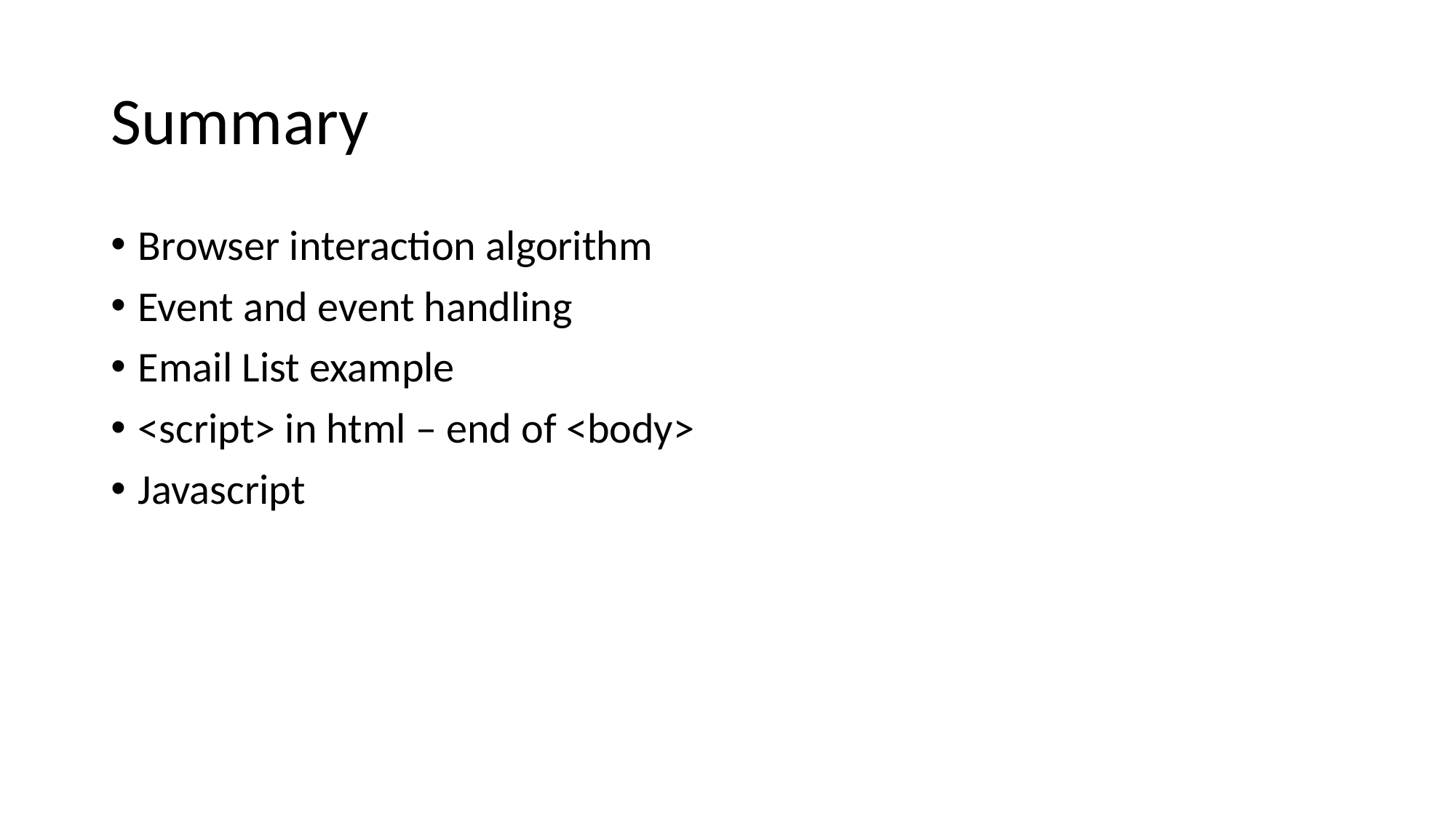

# Summary
Browser interaction algorithm
Event and event handling
Email List example
<script> in html – end of <body>
Javascript